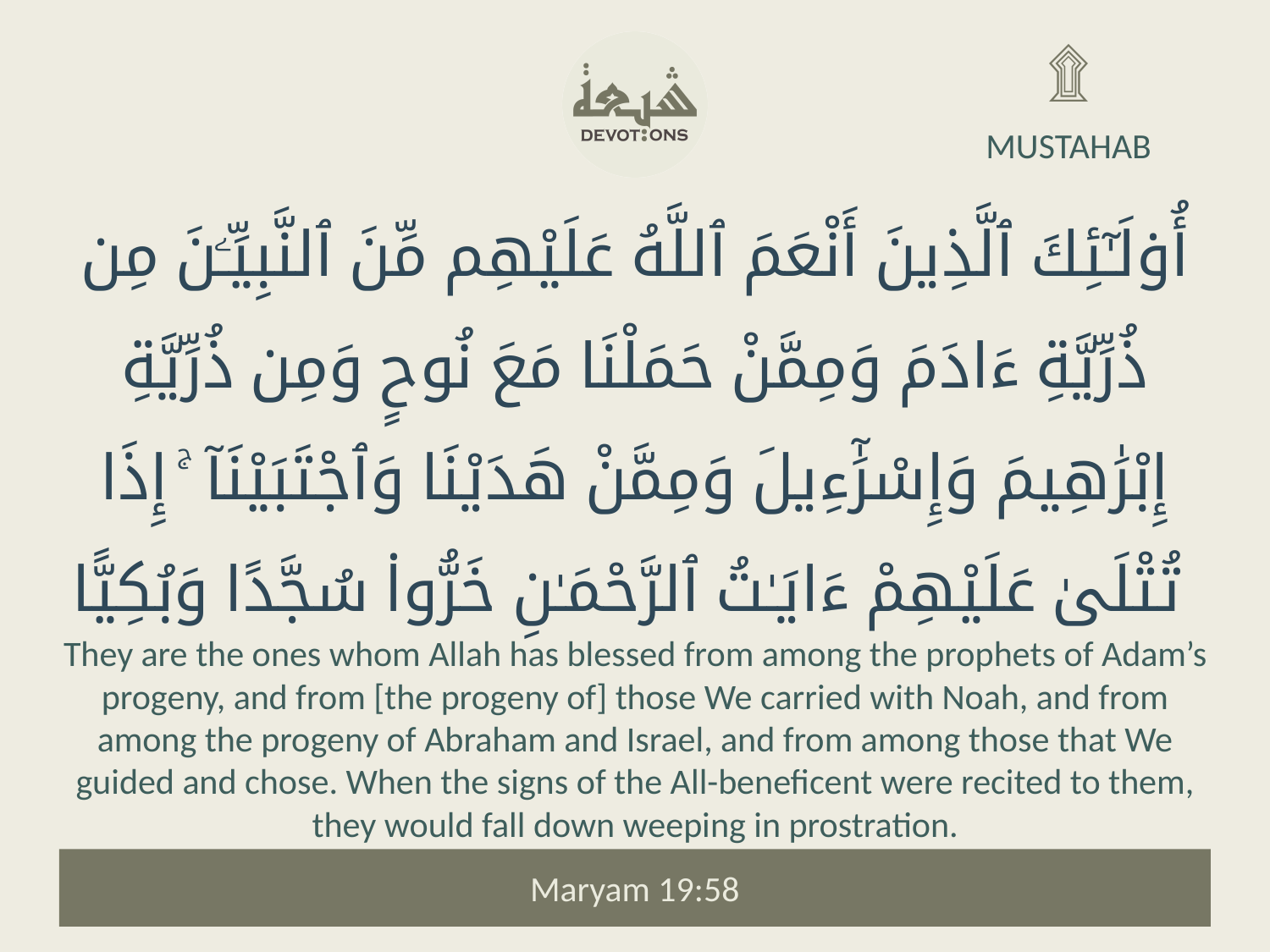

۩
MUSTAHAB
أُو۟لَـٰٓئِكَ ٱلَّذِينَ أَنْعَمَ ٱللَّهُ عَلَيْهِم مِّنَ ٱلنَّبِيِّـۧنَ مِن ذُرِّيَّةِ ءَادَمَ وَمِمَّنْ حَمَلْنَا مَعَ نُوحٍ وَمِن ذُرِّيَّةِ إِبْرَٰهِيمَ وَإِسْرَٰٓءِيلَ وَمِمَّنْ هَدَيْنَا وَٱجْتَبَيْنَآ ۚ إِذَا تُتْلَىٰ عَلَيْهِمْ ءَايَـٰتُ ٱلرَّحْمَـٰنِ خَرُّوا۟ سُجَّدًا وَبُكِيًّا
They are the ones whom Allah has blessed from among the prophets of Adam’s progeny, and from [the progeny of] those We carried with Noah, and from among the progeny of Abraham and Israel, and from among those that We guided and chose. When the signs of the All-beneficent were recited to them, they would fall down weeping in prostration.
Maryam 19:58